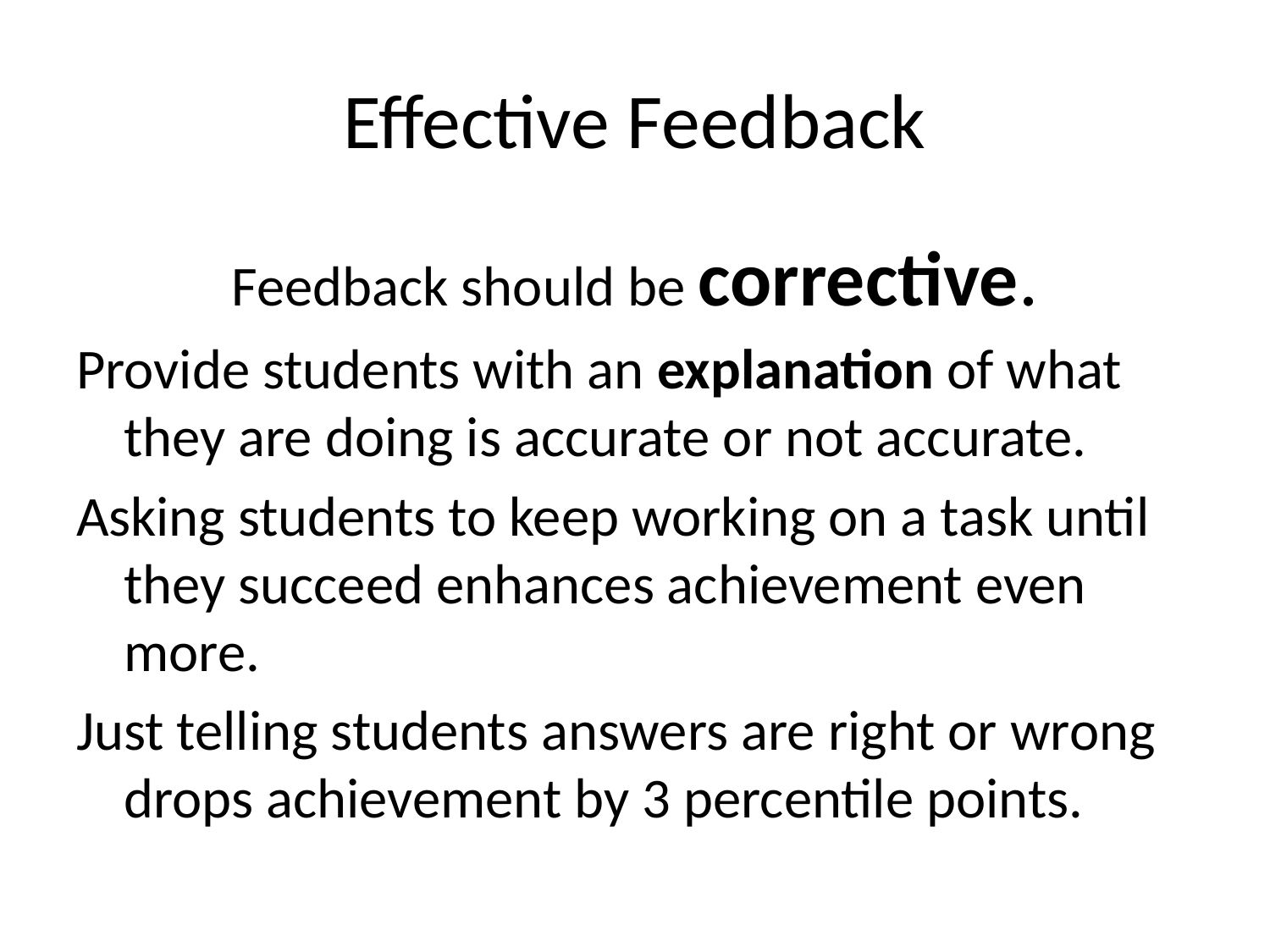

# Effective Feedback
Feedback should be corrective.
Provide students with an explanation of what they are doing is accurate or not accurate.
Asking students to keep working on a task until they succeed enhances achievement even more.
Just telling students answers are right or wrong drops achievement by 3 percentile points.